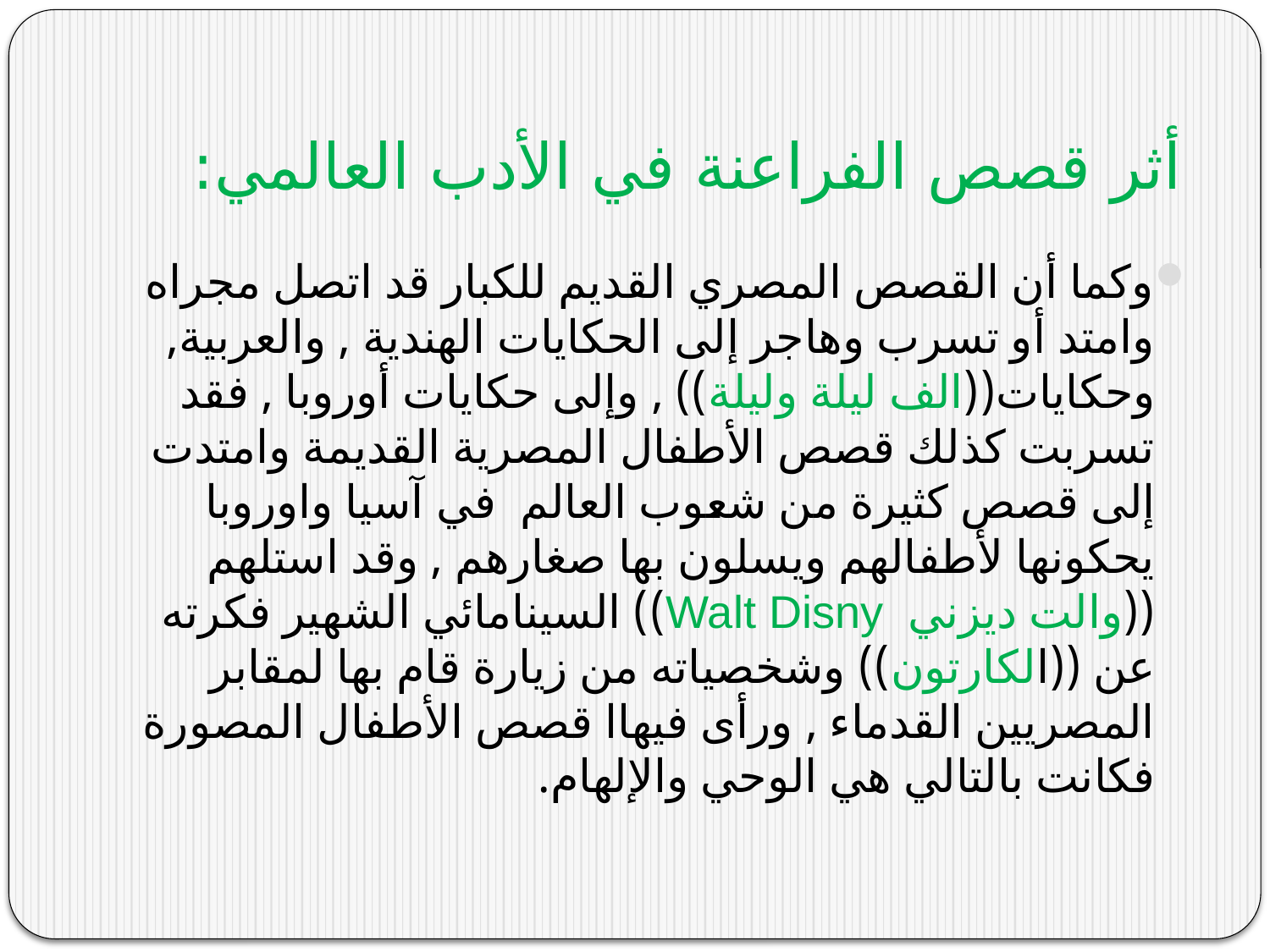

# أثر قصص الفراعنة في الأدب العالمي:
وكما أن القصص المصري القديم للكبار قد اتصل مجراه وامتد أو تسرب وهاجر إلى الحكايات الهندية , والعربية, وحكايات((الف ليلة وليلة)) , وإلى حكايات أوروبا , فقد تسربت كذلك قصص الأطفال المصرية القديمة وامتدت إلى قصص كثيرة من شعوب العالم  في آسيا واوروبا يحكونها لأطفالهم ويسلون بها صغارهم , وقد استلهم ((والت ديزني  Walt Disny)) السينامائي الشهير فكرته عن ((الكارتون)) وشخصياته من زيارة قام بها لمقابر المصريين القدماء , ورأى فيهاا قصص الأطفال المصورة فكانت بالتالي هي الوحي والإلهام.